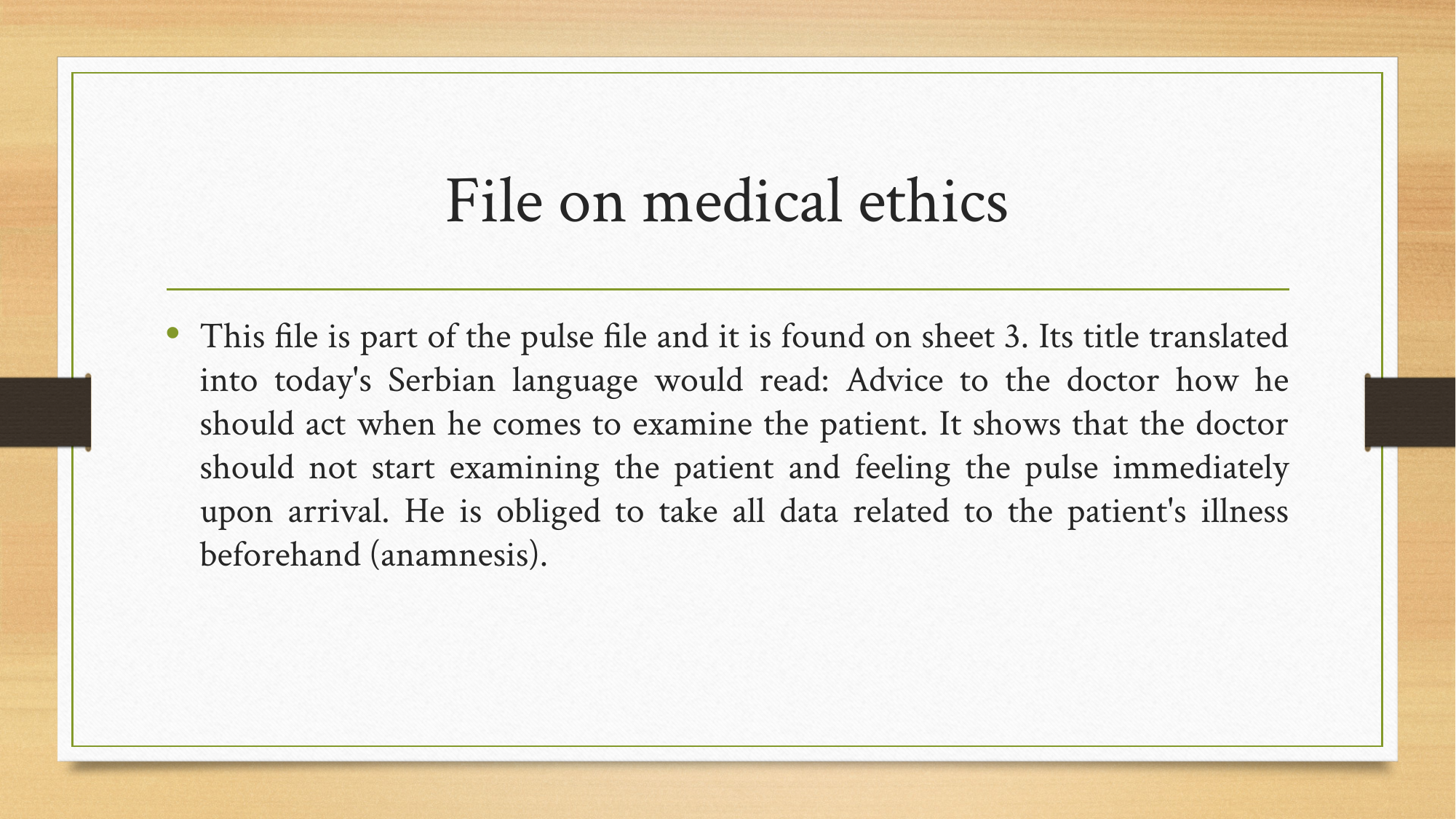

# File on medical ethics
This file is part of the pulse file and it is found on sheet 3. Its title translated into today's Serbian language would read: Advice to the doctor how he should act when he comes to examine the patient. It shows that the doctor should not start examining the patient and feeling the pulse immediately upon arrival. He is obliged to take all data related to the patient's illness beforehand (anamnesis).